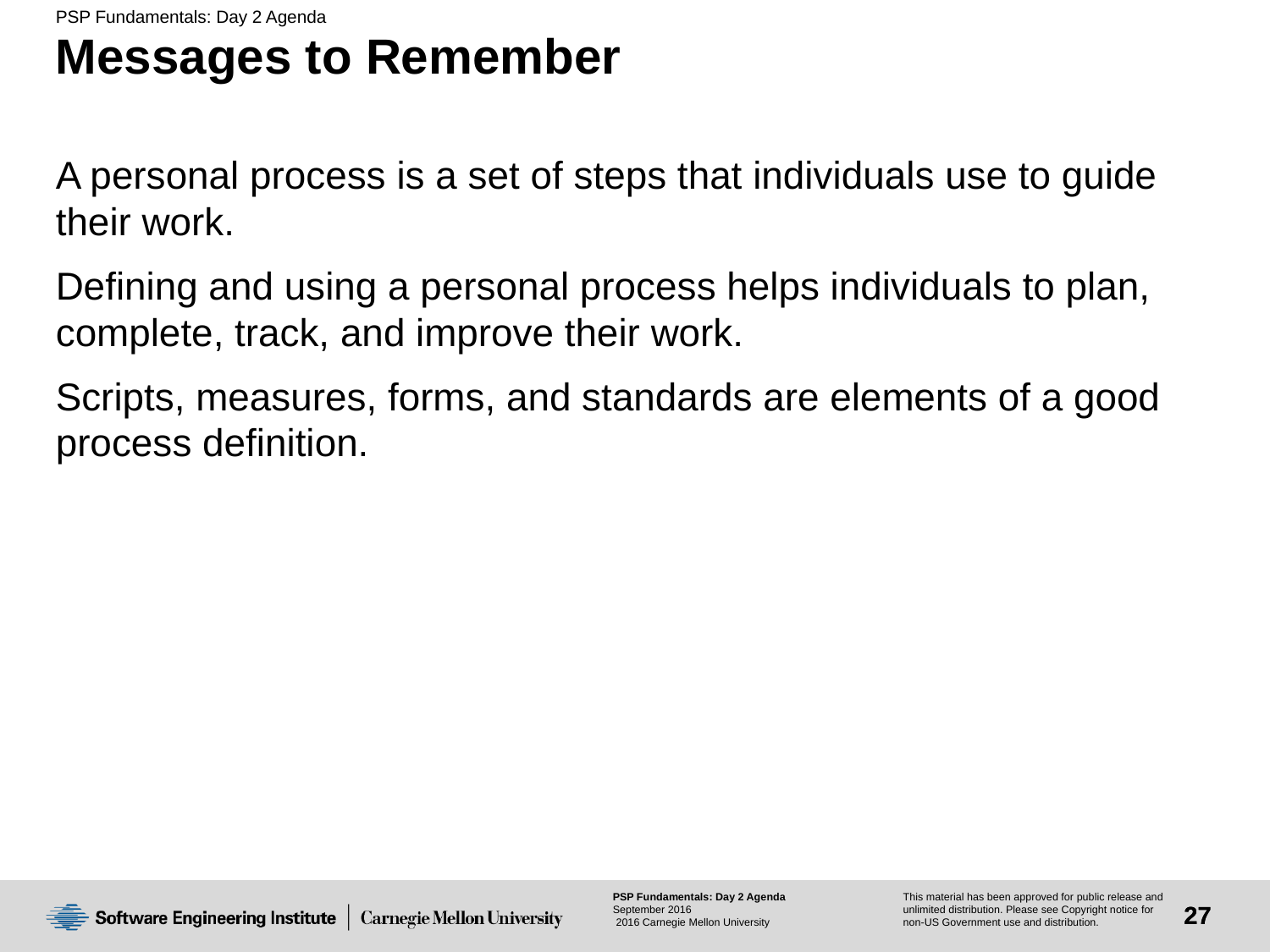

# Messages to Remember
A personal process is a set of steps that individuals use to guide their work.
Defining and using a personal process helps individuals to plan, complete, track, and improve their work.
Scripts, measures, forms, and standards are elements of a good process definition.